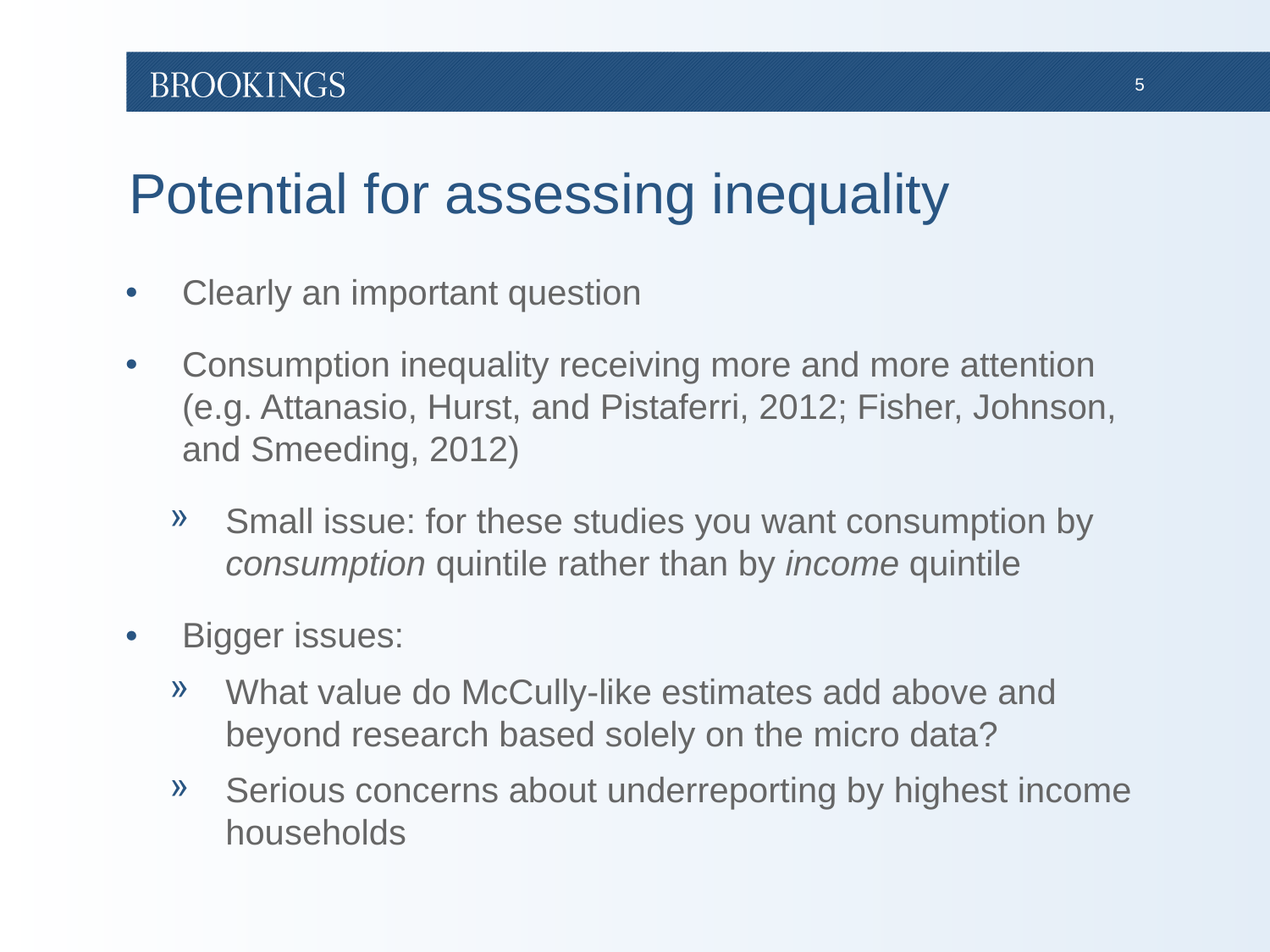

# Potential for assessing inequality
Clearly an important question
Consumption inequality receiving more and more attention (e.g. Attanasio, Hurst, and Pistaferri, 2012; Fisher, Johnson, and Smeeding, 2012)
Small issue: for these studies you want consumption by consumption quintile rather than by income quintile
Bigger issues:
What value do McCully-like estimates add above and beyond research based solely on the micro data?
Serious concerns about underreporting by highest income households